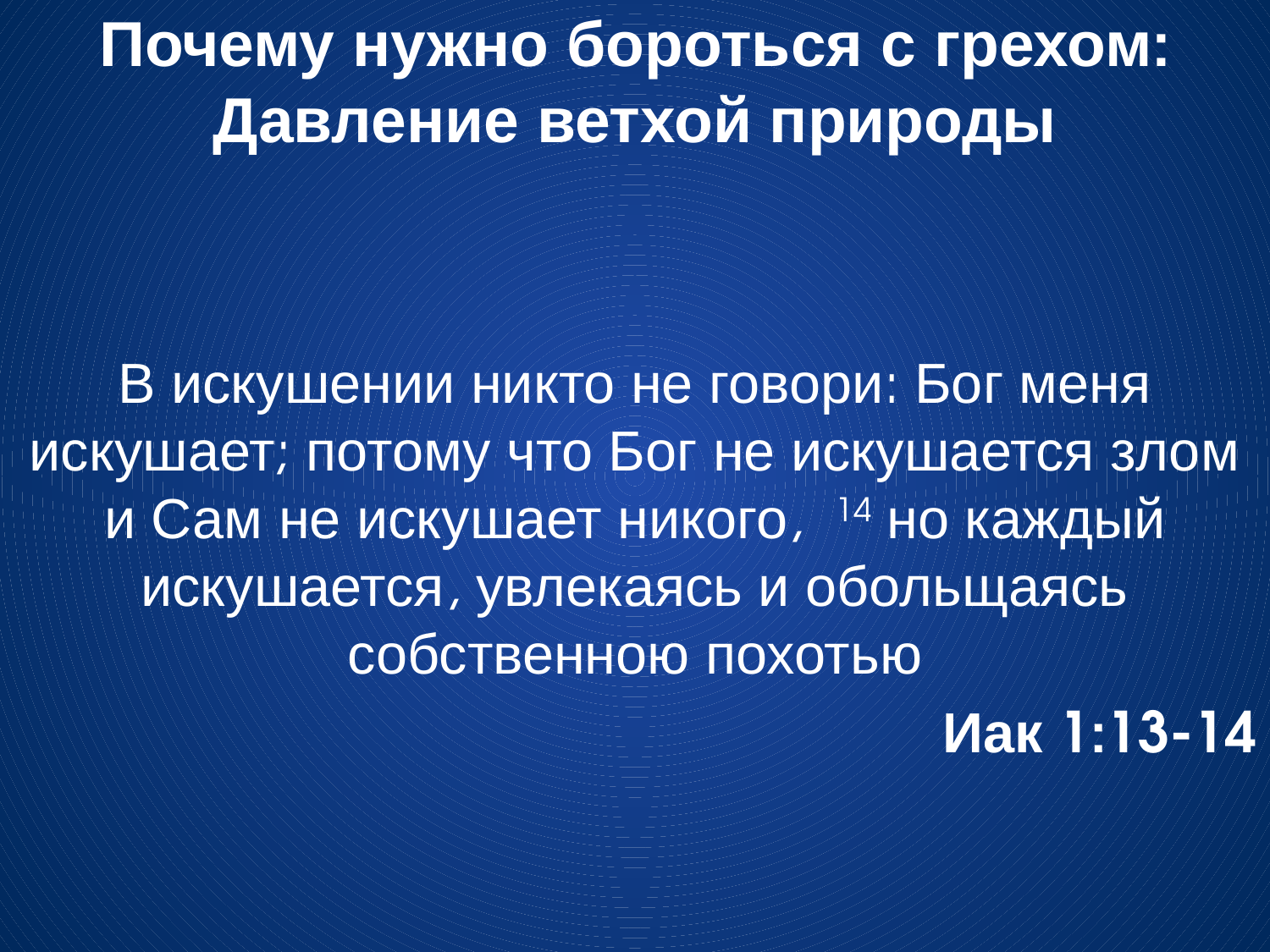

# Почему нужно бороться с грехом: Давление ветхой природы
В искушении никто не говори: Бог меня искушает; потому что Бог не искушается злом и Сам не искушает никого,  14 но каждый искушается, увлекаясь и обольщаясь собственною похотью
Иак 1:13-14